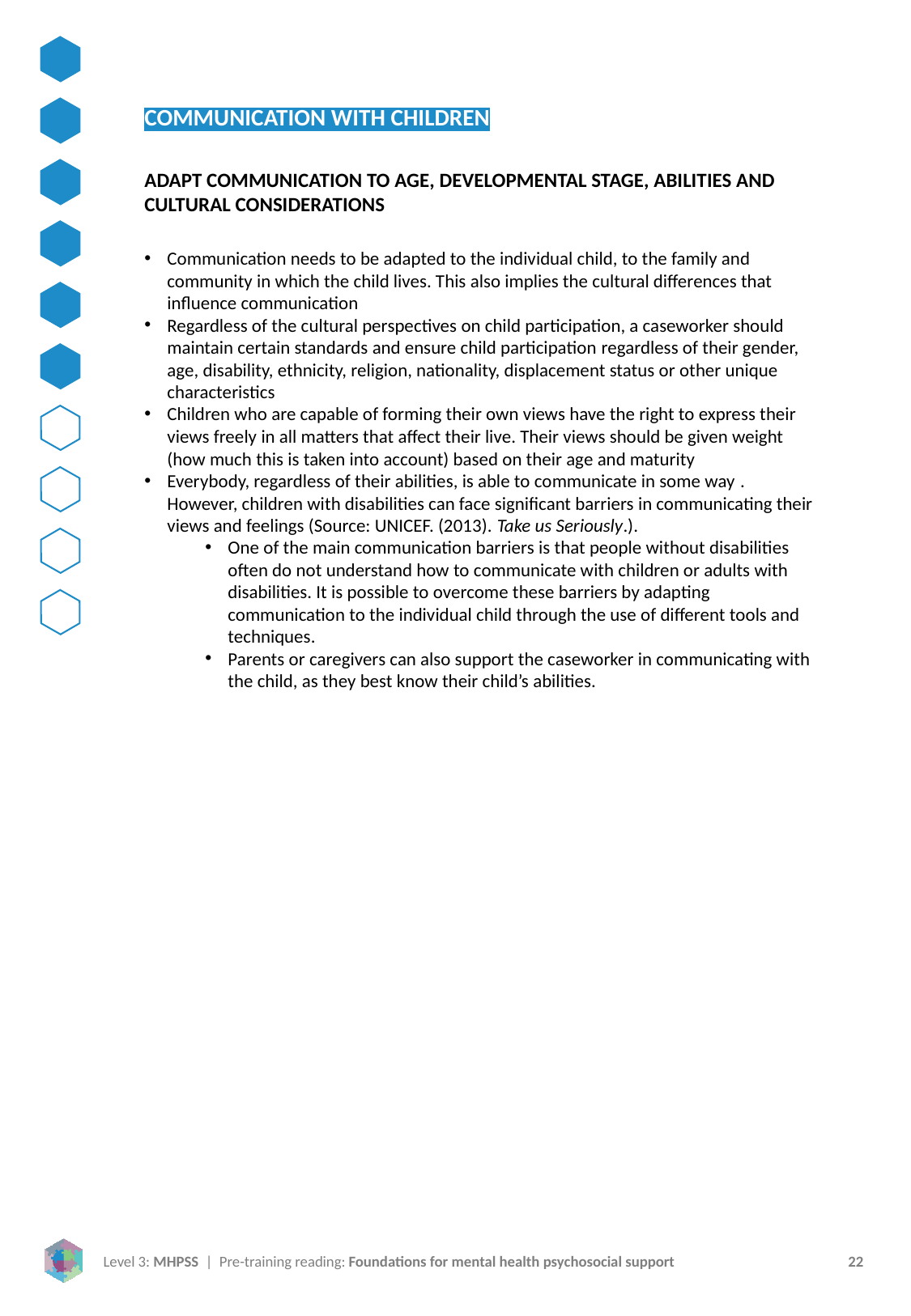

COMMUNICATION WITH CHILDREN

ADAPT COMMUNICATION TO AGE, DEVELOPMENTAL STAGE, ABILITIES AND CULTURAL CONSIDERATIONS

Communication needs to be adapted to the individual child, to the family and community in which the child lives. This also implies the cultural differences that influence communication
Regardless of the cultural perspectives on child participation, a caseworker should maintain certain standards and ensure child participation regardless of their gender, age, disability, ethnicity, religion, nationality, displacement status or other unique characteristics
Children who are capable of forming their own views have the right to express their views freely in all matters that affect their live. Their views should be given weight (how much this is taken into account) based on their age and maturity
Everybody, regardless of their abilities, is able to communicate in some way . However, children with disabilities can face significant barriers in communicating their views and feelings (Source: UNICEF. (2013). Take us Seriously.).
One of the main communication barriers is that people without disabilities often do not understand how to communicate with children or adults with disabilities. It is possible to overcome these barriers by adapting communication to the individual child through the use of different tools and techniques.
Parents or caregivers can also support the caseworker in communicating with the child, as they best know their child’s abilities.